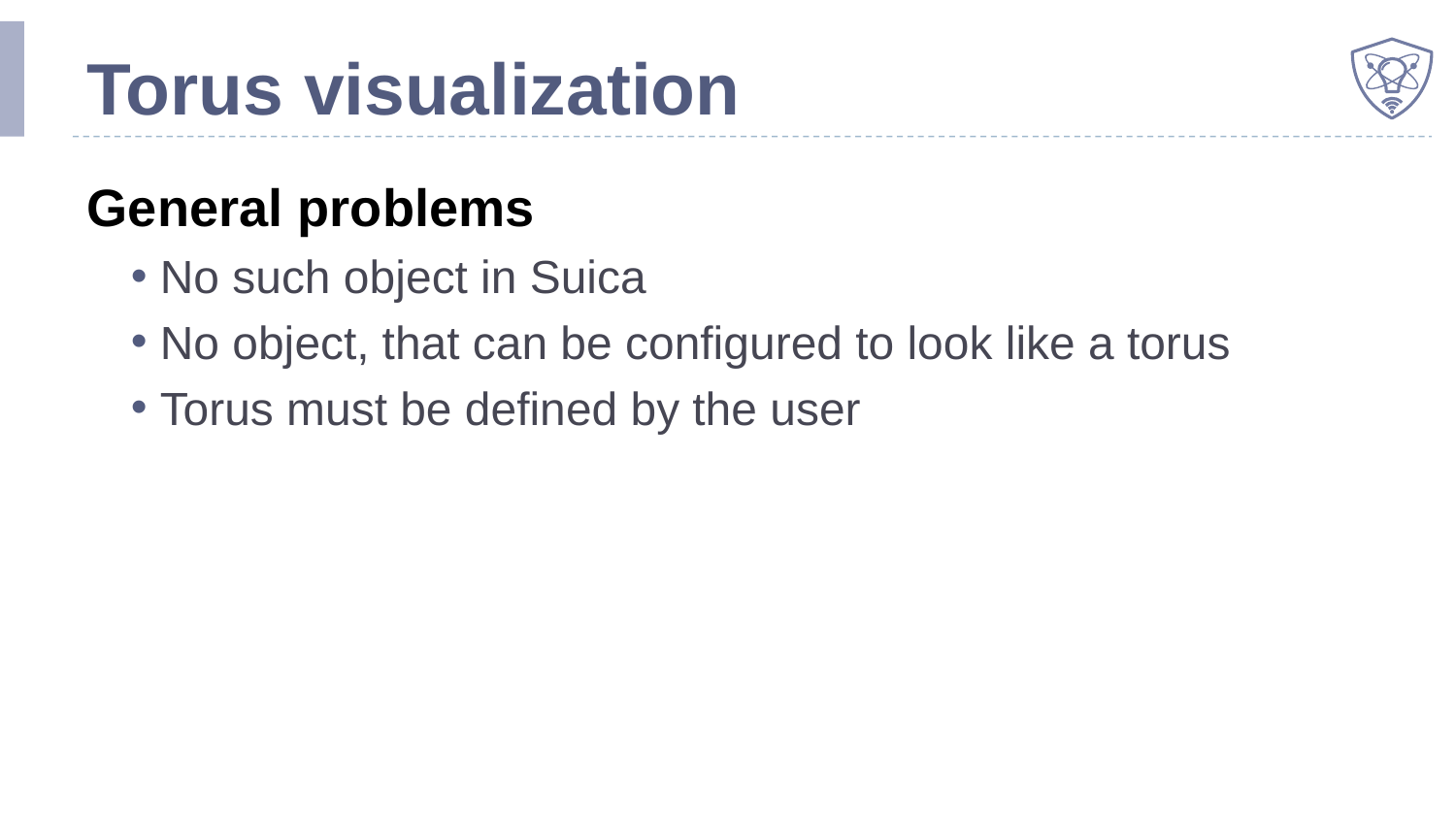

# Torus visualization
General problems
No such object in Suica
No object, that can be configured to look like a torus
Torus must be defined by the user